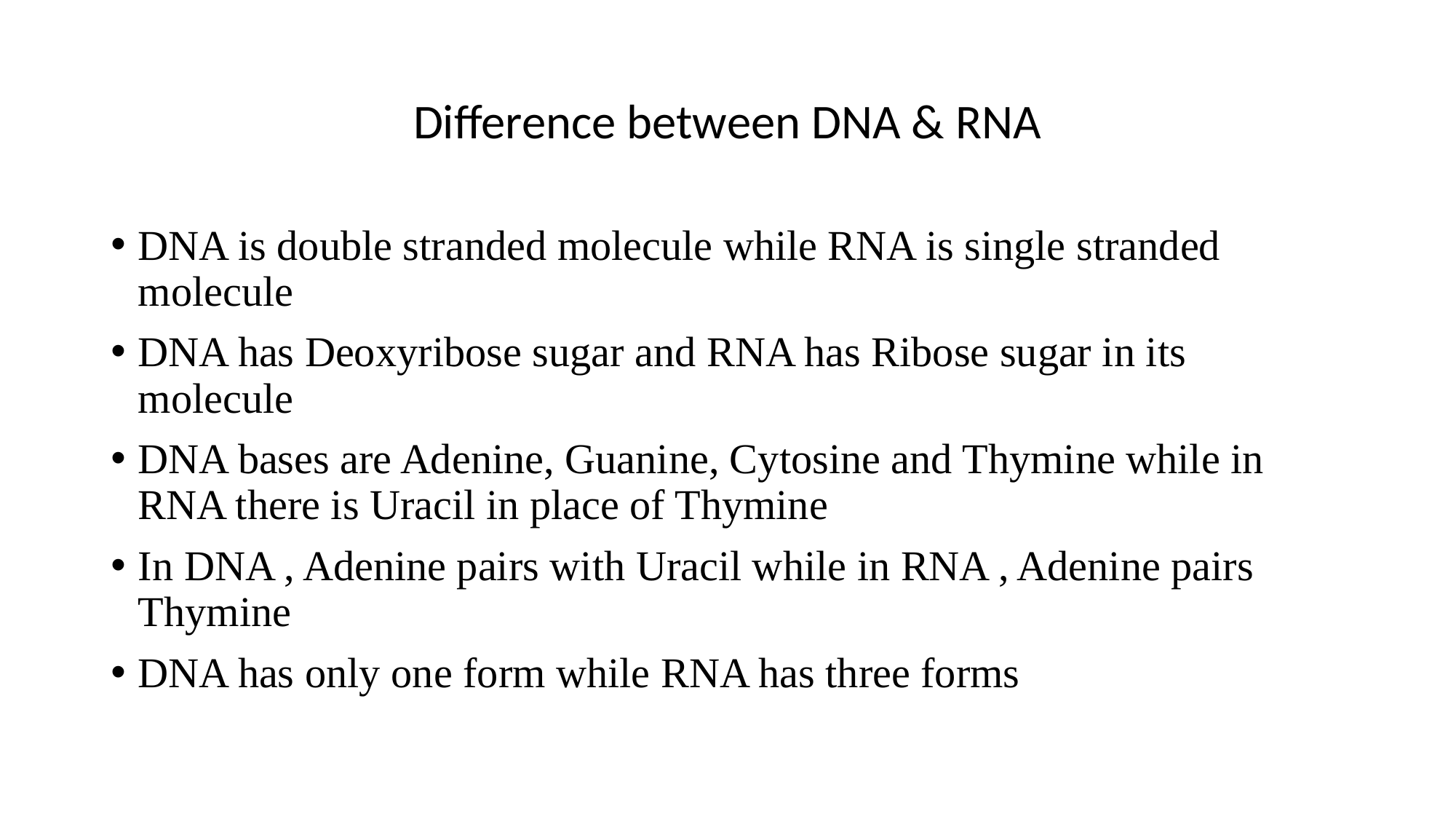

# Difference between DNA & RNA
DNA is double stranded molecule while RNA is single stranded molecule
DNA has Deoxyribose sugar and RNA has Ribose sugar in its molecule
DNA bases are Adenine, Guanine, Cytosine and Thymine while in RNA there is Uracil in place of Thymine
In DNA , Adenine pairs with Uracil while in RNA , Adenine pairs Thymine
DNA has only one form while RNA has three forms